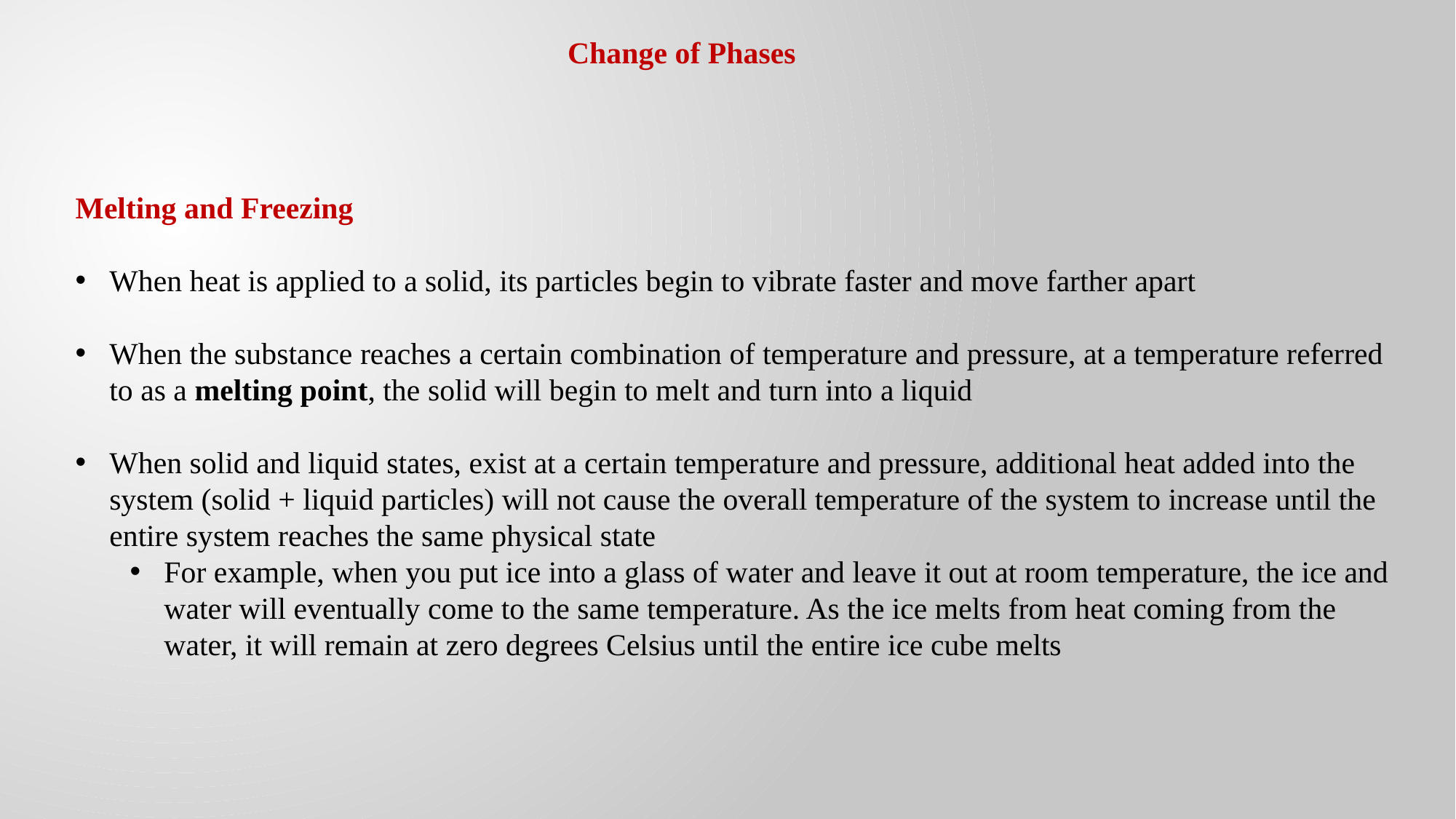

Change of Phases

Melting and Freezing

When heat is applied to a solid, its particles begin to vibrate faster and move farther apart

When the substance reaches a certain combination of temperature and pressure, at a temperature referred to as a melting point, the solid will begin to melt and turn into a liquid

When solid and liquid states, exist at a certain temperature and pressure, additional heat added into the system (solid + liquid particles) will not cause the overall temperature of the system to increase until the entire system reaches the same physical state
For example, when you put ice into a glass of water and leave it out at room temperature, the ice and water will eventually come to the same temperature. As the ice melts from heat coming from the water, it will remain at zero degrees Celsius until the entire ice cube melts